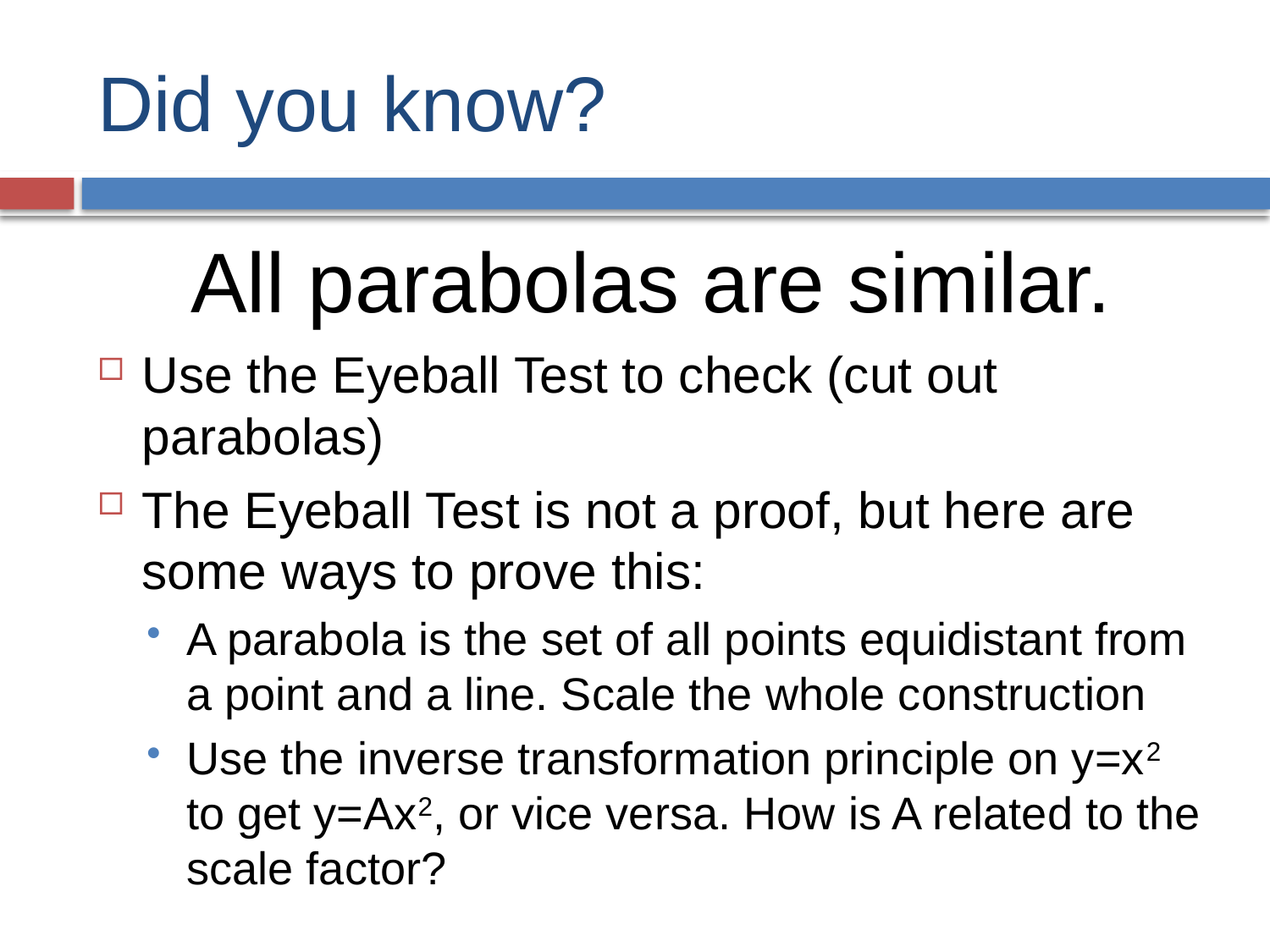

# Did you know?
All parabolas are similar.
Use the Eyeball Test to check (cut out parabolas)
The Eyeball Test is not a proof, but here are some ways to prove this:
A parabola is the set of all points equidistant from a point and a line. Scale the whole construction
Use the inverse transformation principle on y=x2 to get y=Ax2, or vice versa. How is A related to the scale factor?